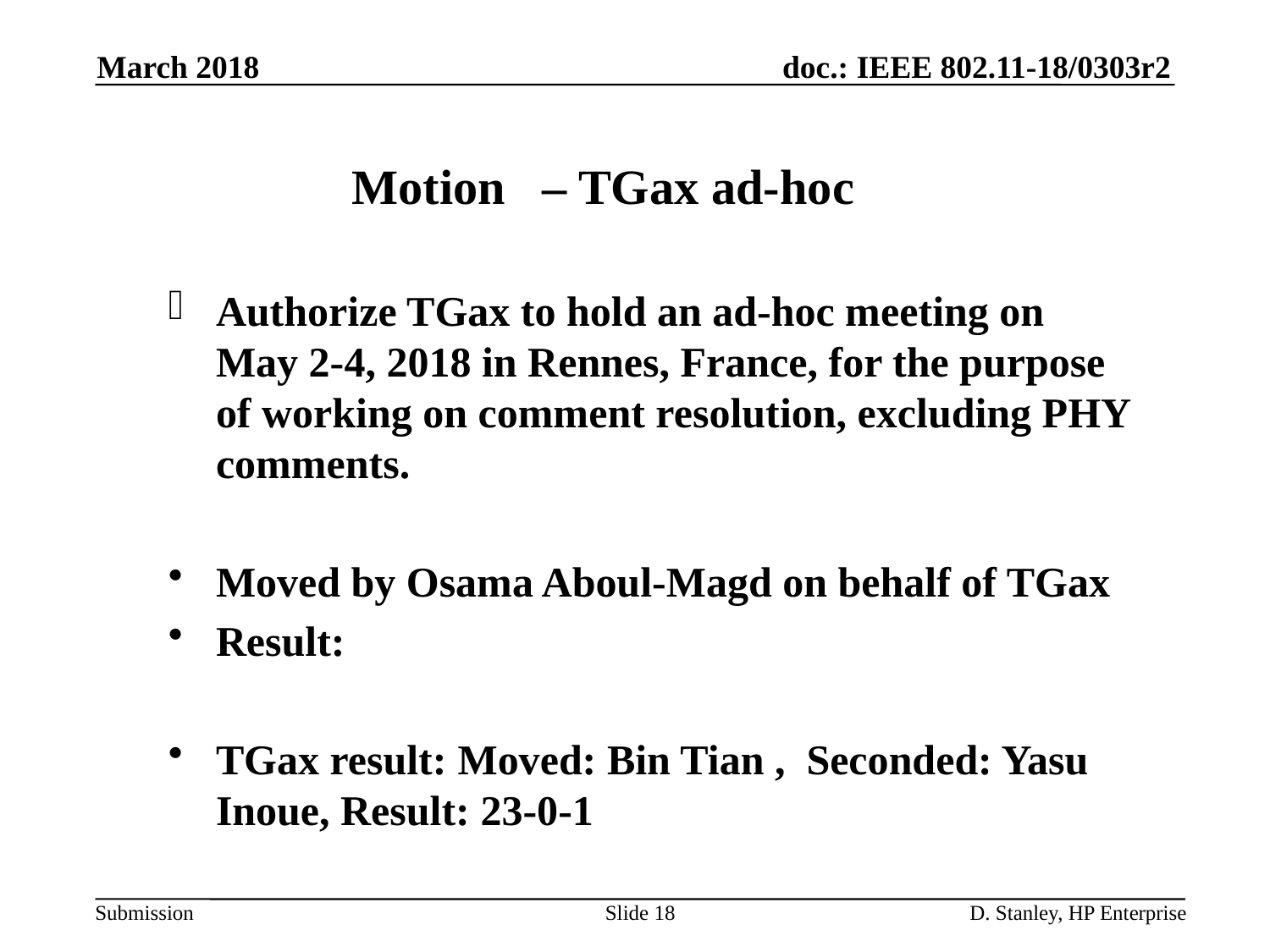

March 2018
Motion   – TGax ad-hoc
Authorize TGax to hold an ad-hoc meeting on May 2-4, 2018 in Rennes, France, for the purpose of working on comment resolution, excluding PHY comments.

Moved by Osama Aboul-Magd on behalf of TGax
Result:

TGax result: Moved: Bin Tian ,  Seconded: Yasu Inoue, Result: 23-0-1

Slide 18
D. Stanley, HP Enterprise